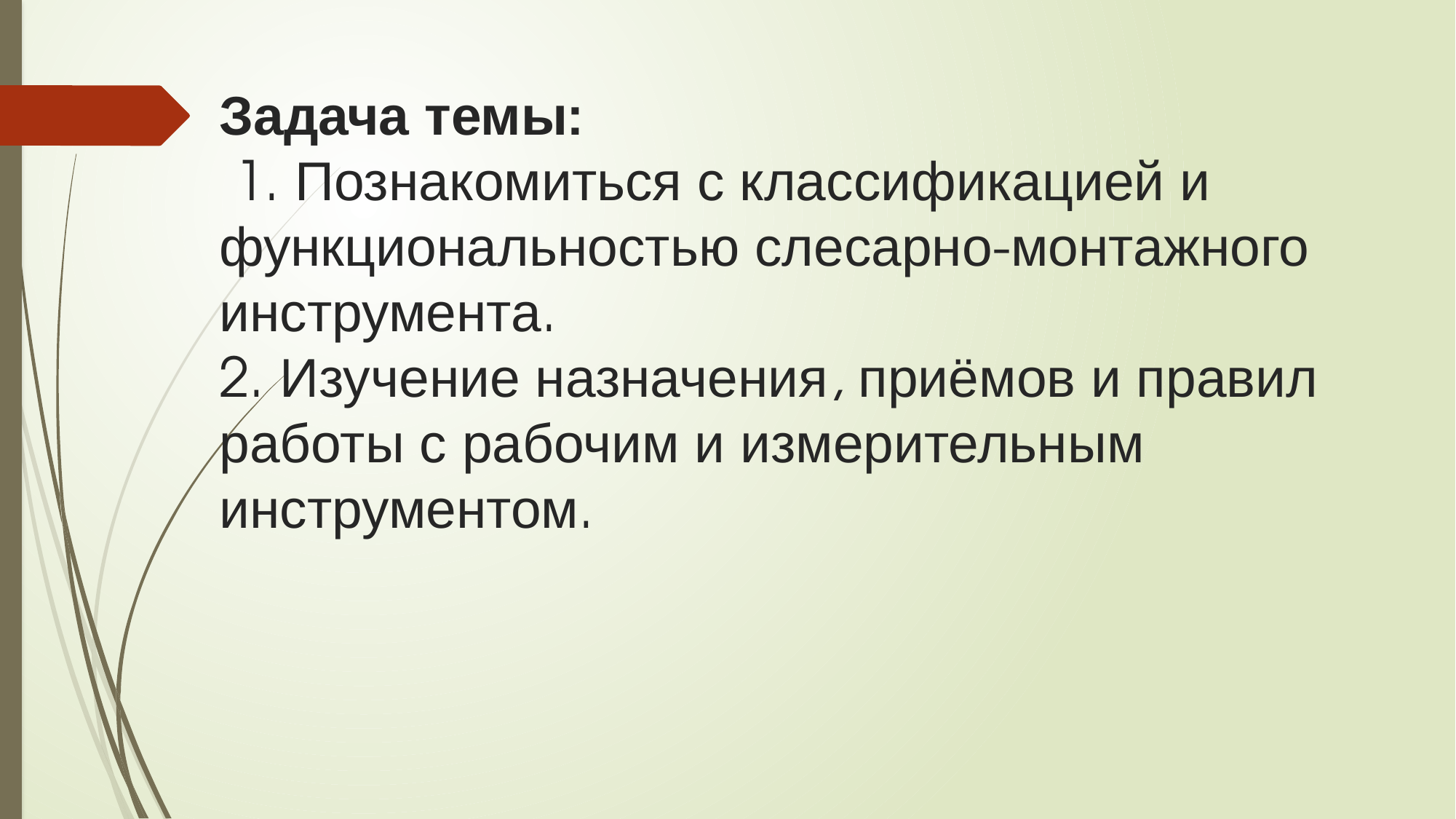

# Задача темы:  1. Познакомиться с классификацией и функциональностью слесарно-монтажного инструмента. 2. Изучение назначения, приёмов и правил работы с рабочим и измерительным инструментом.